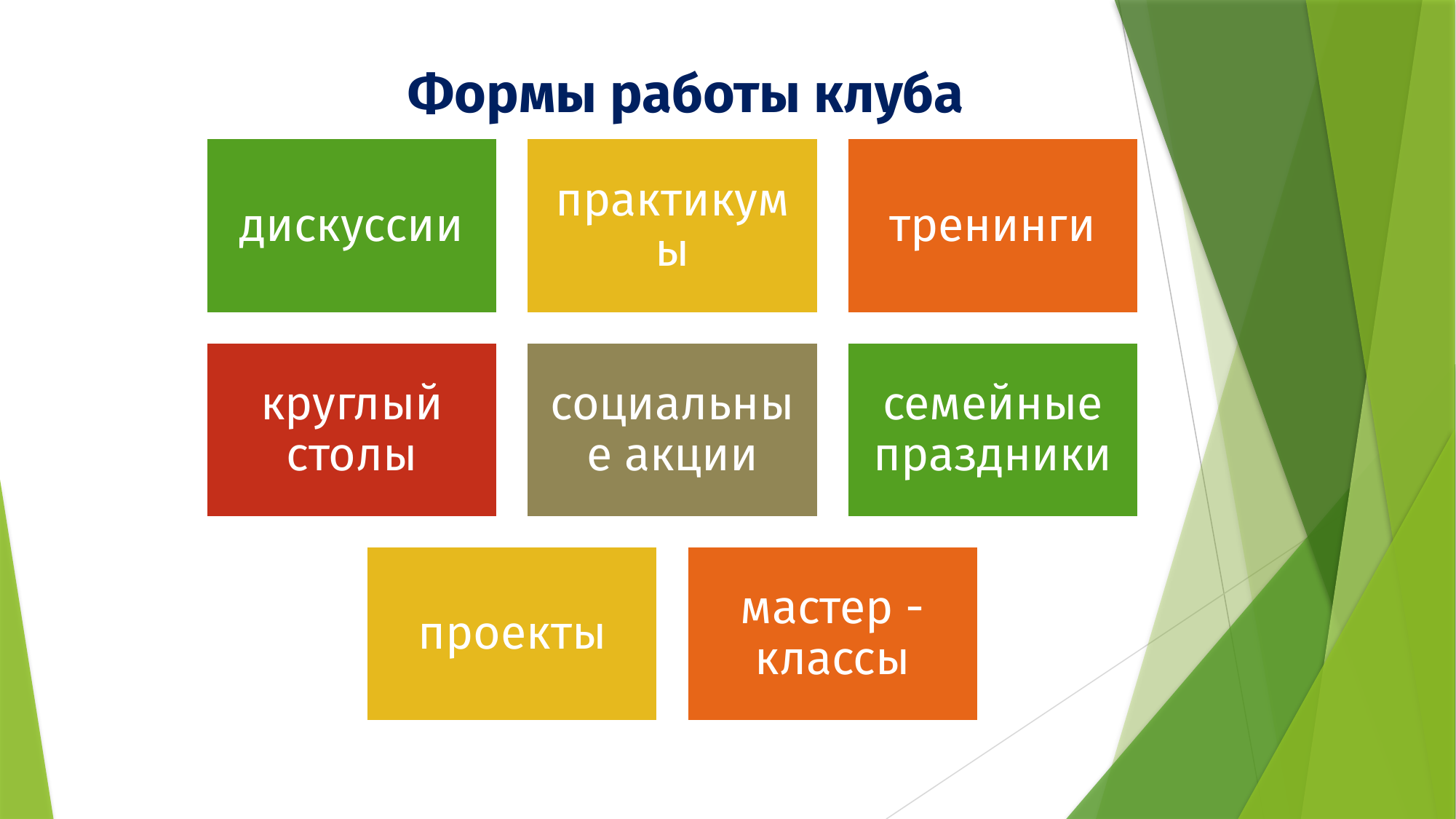

# Формы работы клуба
дискуссии
практикумы
тренинги
круглый столы
социальные акции
семейные праздники
проекты
мастер - классы